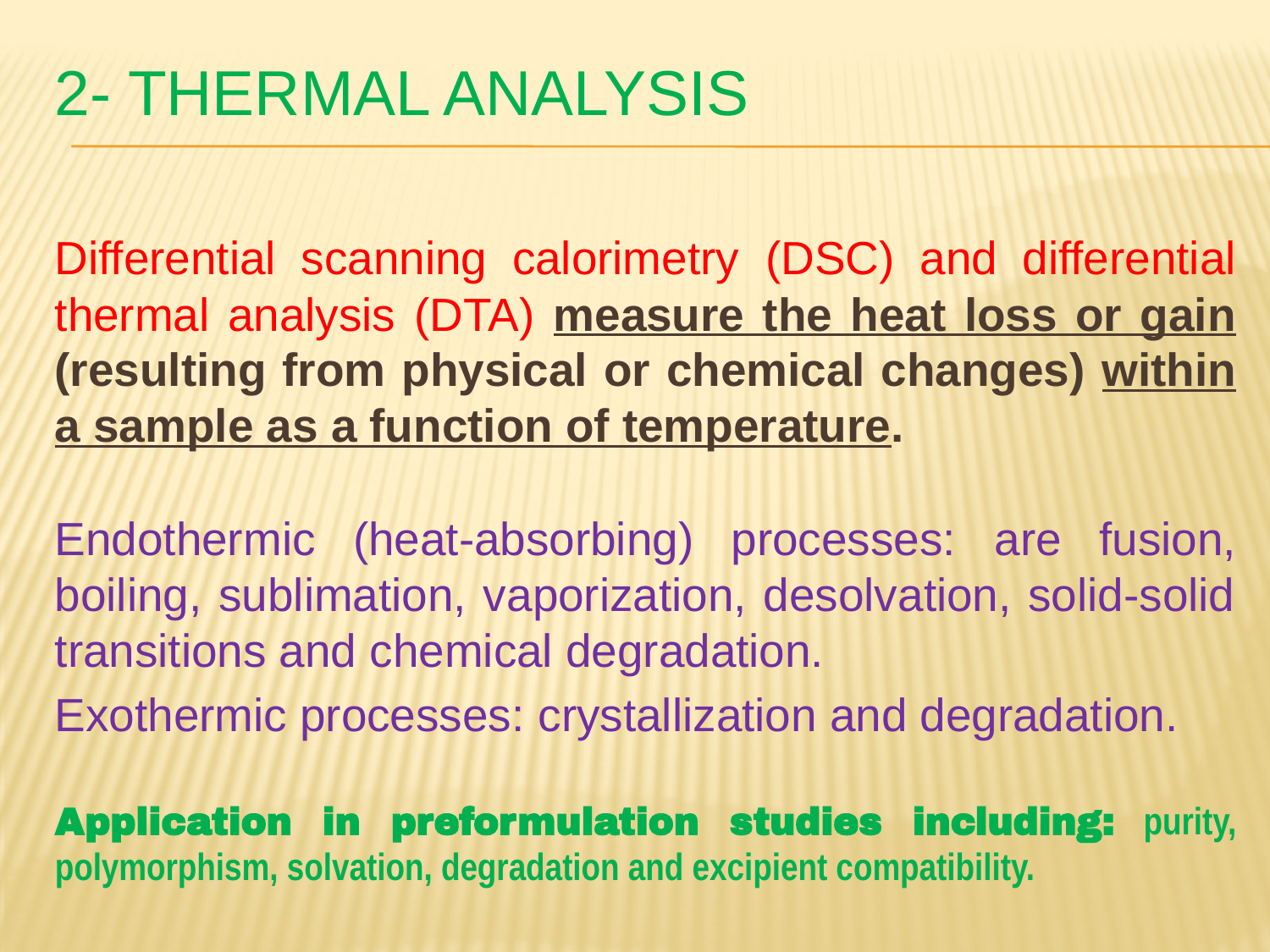

# 2- Thermal analysis
Differential scanning calorimetry (DSC) and differential thermal analysis (DTA) measure the heat loss or gain (resulting from physical or chemical changes) within a sample as a function of temperature.

Endothermic (heat-absorbing) processes: are fusion, boiling, sublimation, vaporization, desolvation, solid-solid transitions and chemical degradation.
Exothermic processes: crystallization and degradation.

Application in preformulation studies including: purity, polymorphism, solvation, degradation and excipient compatibility.